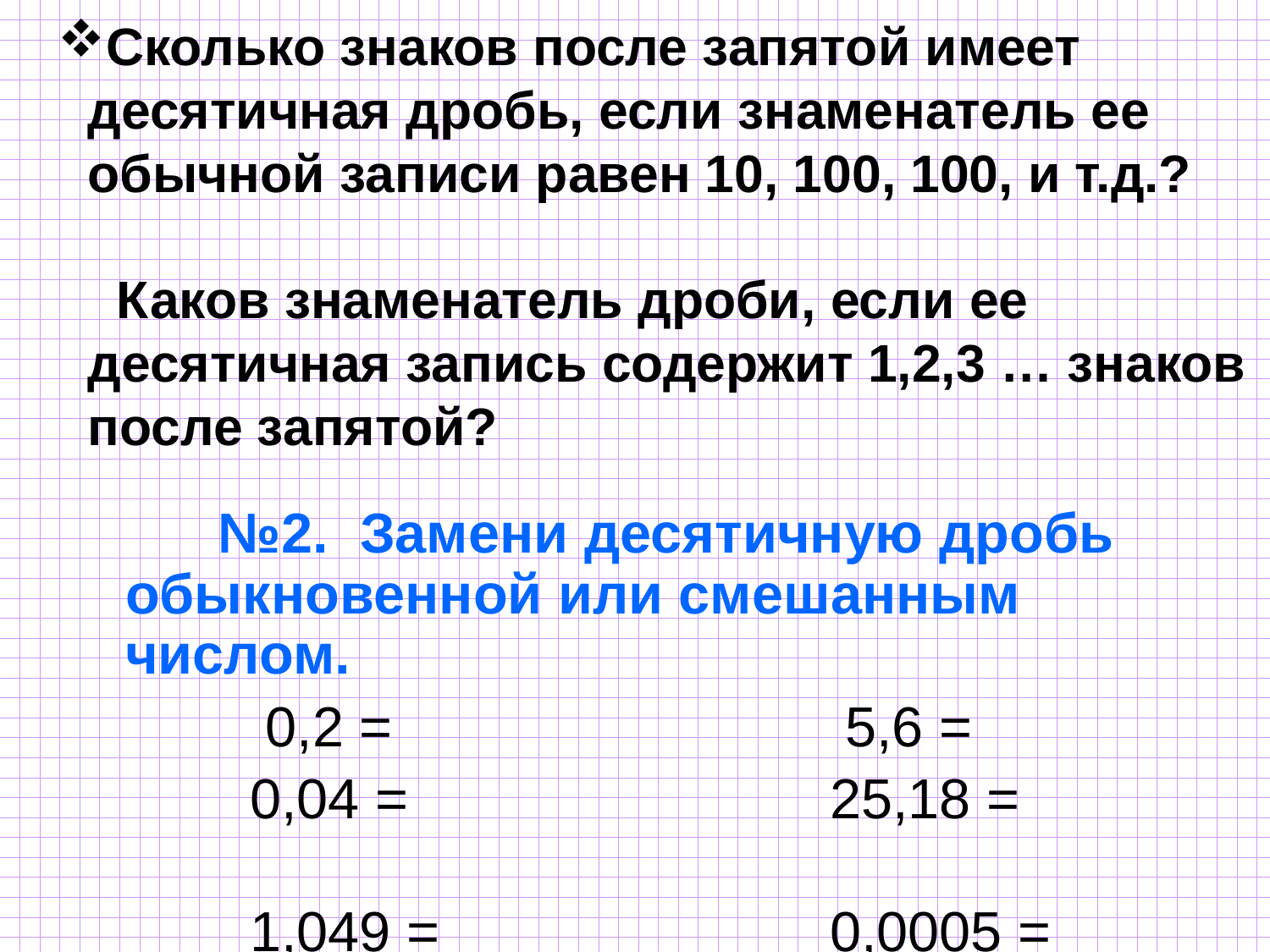

# Сколько знаков после запятой имеет десятичная дробь, если знаменатель ее обычной записи равен 10, 100, 100, и т.д.? Каков знаменатель дроби, если ее десятичная запись содержит 1,2,3 … знаков после запятой?
         №2.  Замени десятичную дробь обыкновенной или смешанным числом.
            0,2 =                             5,6 =
           0,04 =                           25,18 =
           1,049 =                         0,0005 =